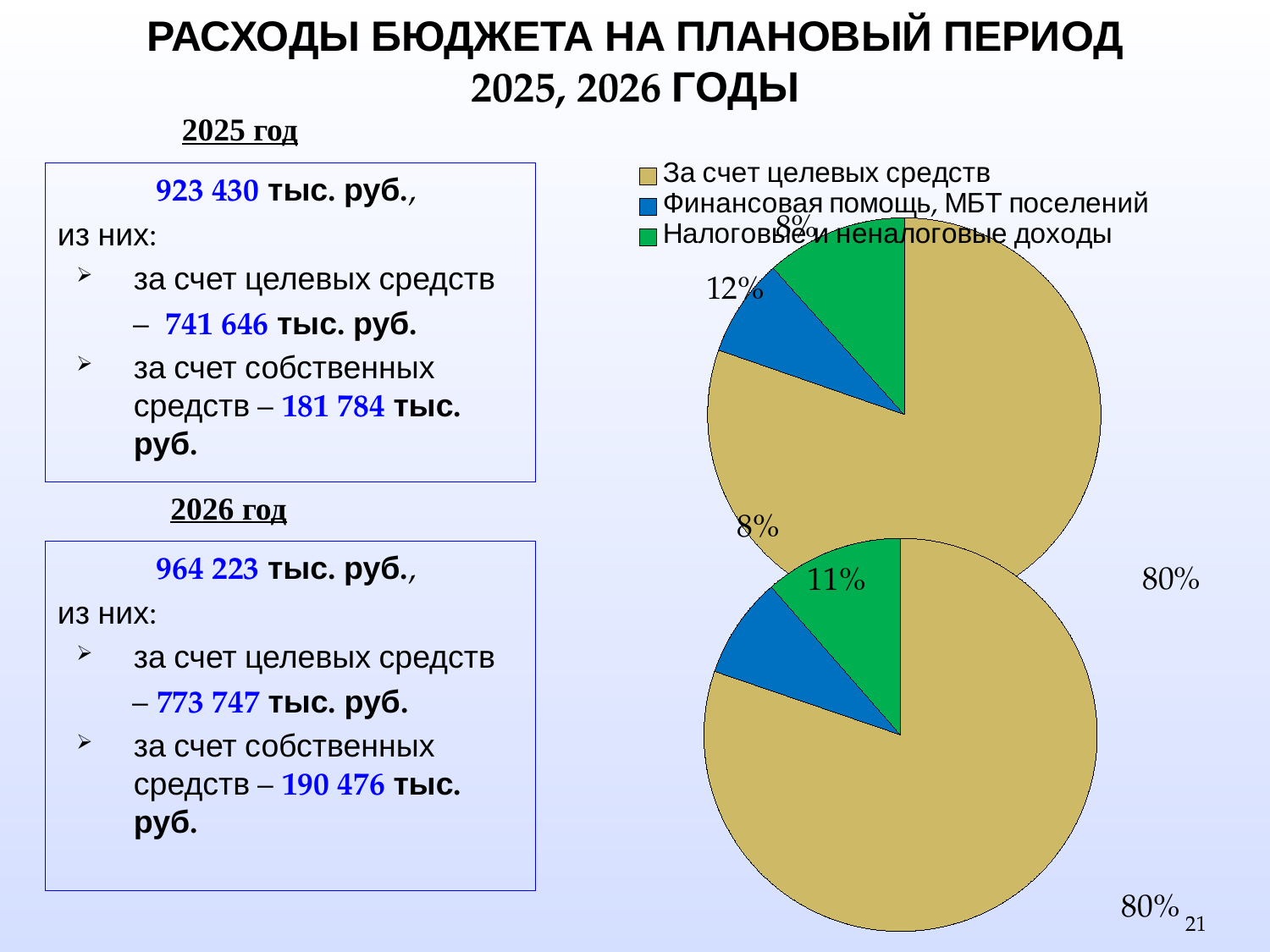

РАСХОДЫ БЮДЖЕТА НА ПЛАНОВЫЙ ПЕРИОД
2025, 2026 ГОДЫ
2025 год

[unsupported chart]

923 430 тыс. руб.,
из них:
за счет целевых средств
	–  741 646 тыс. руб.
за счет собственных средств – 181 784 тыс. руб.

[unsupported chart]

2026 год
964 223 тыс. руб.,
из них:
за счет целевых средств
       – 773 747 тыс. руб.
за счет собственных средств – 190 476 тыс. руб.

21